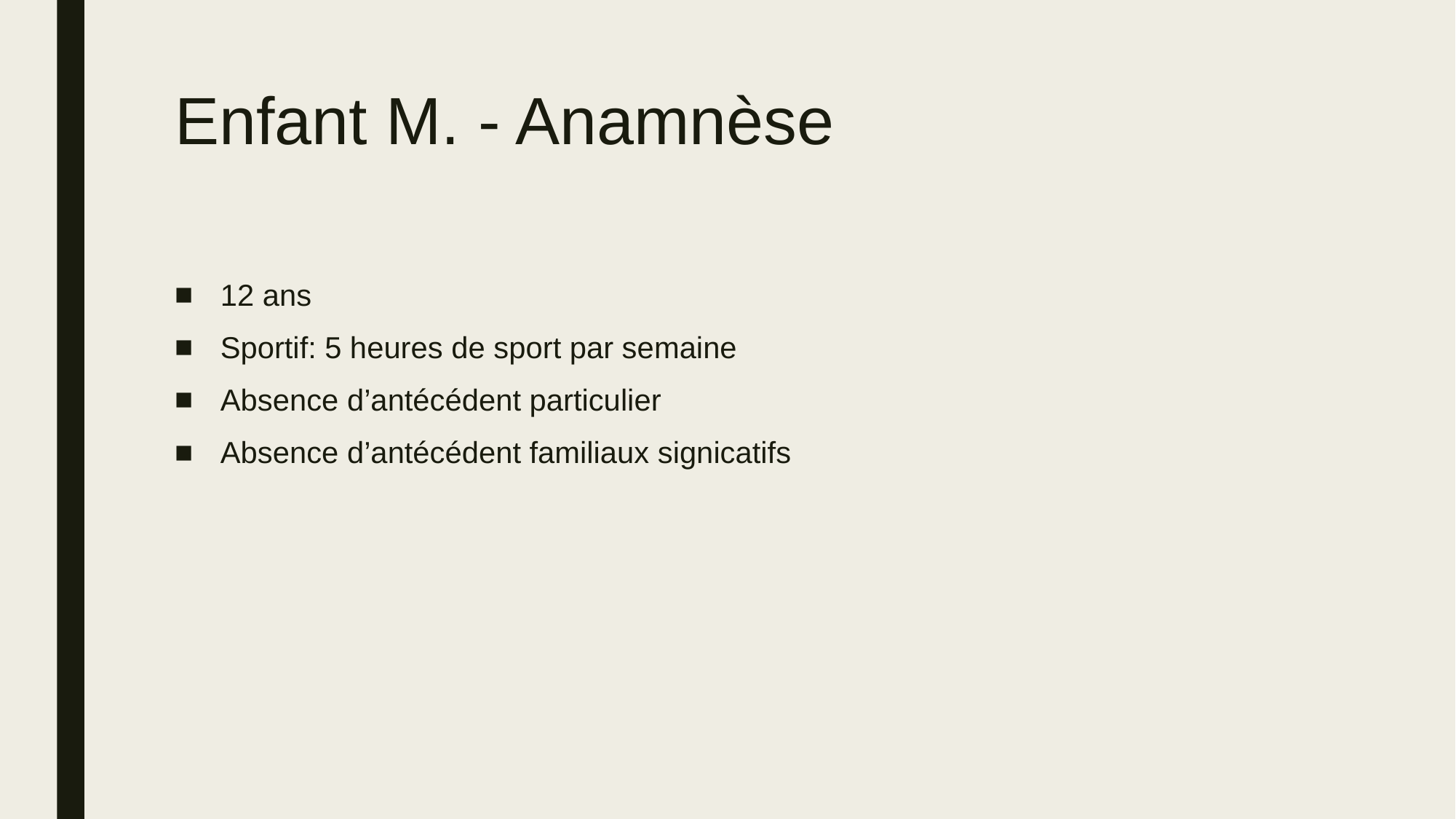

# Enfant M. - Anamnèse
12 ans
Sportif: 5 heures de sport par semaine
Absence d’antécédent particulier
Absence d’antécédent familiaux signicatifs